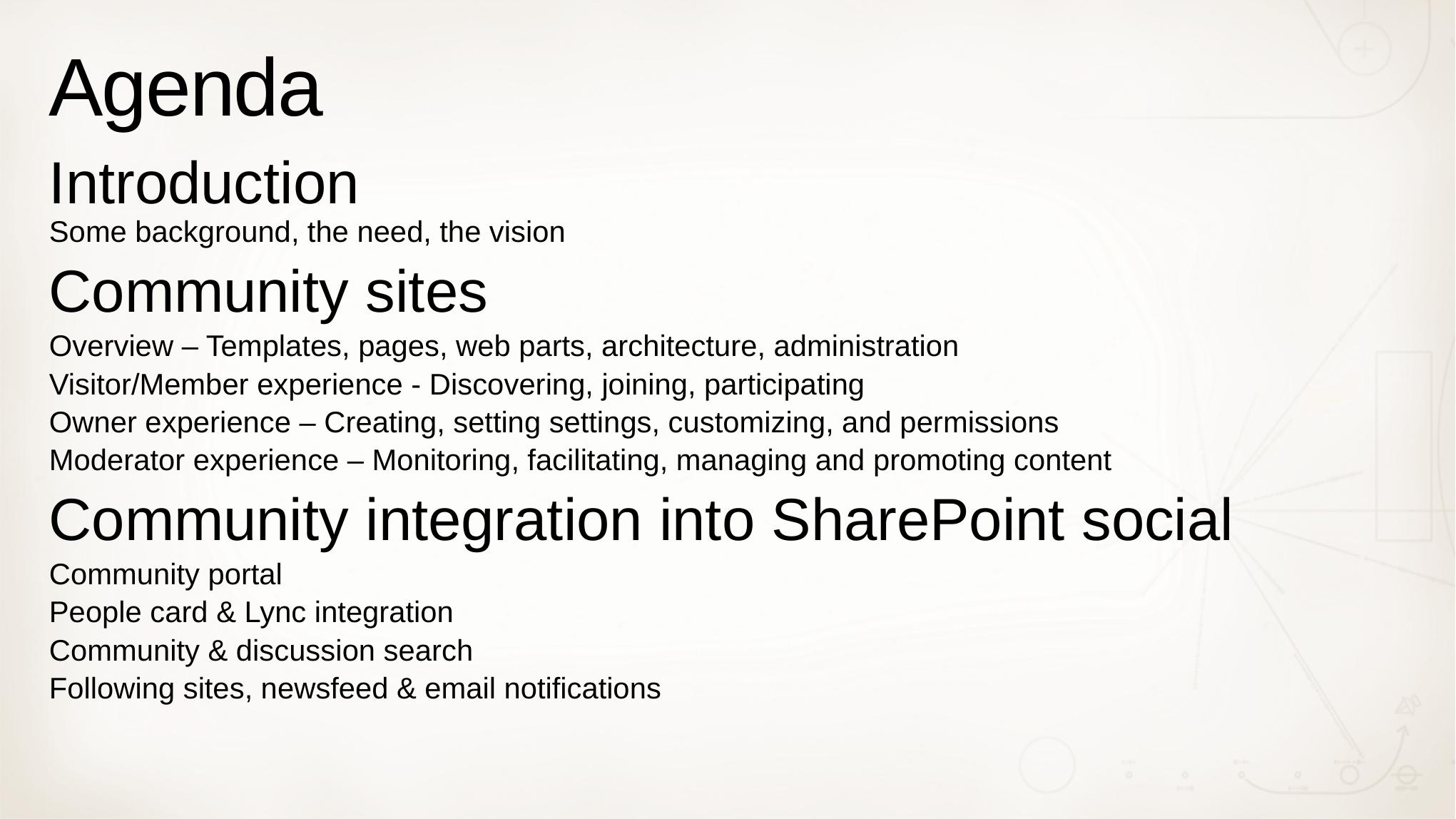

# Agenda
Introduction
Some background, the need, the vision
Community sites
Overview – Templates, pages, web parts, architecture, administration
Visitor/Member experience - Discovering, joining, participating
Owner experience – Creating, setting settings, customizing, and permissions
Moderator experience – Monitoring, facilitating, managing and promoting content
Community integration into SharePoint social
Community portal
People card & Lync integration
Community & discussion search
Following sites, newsfeed & email notifications